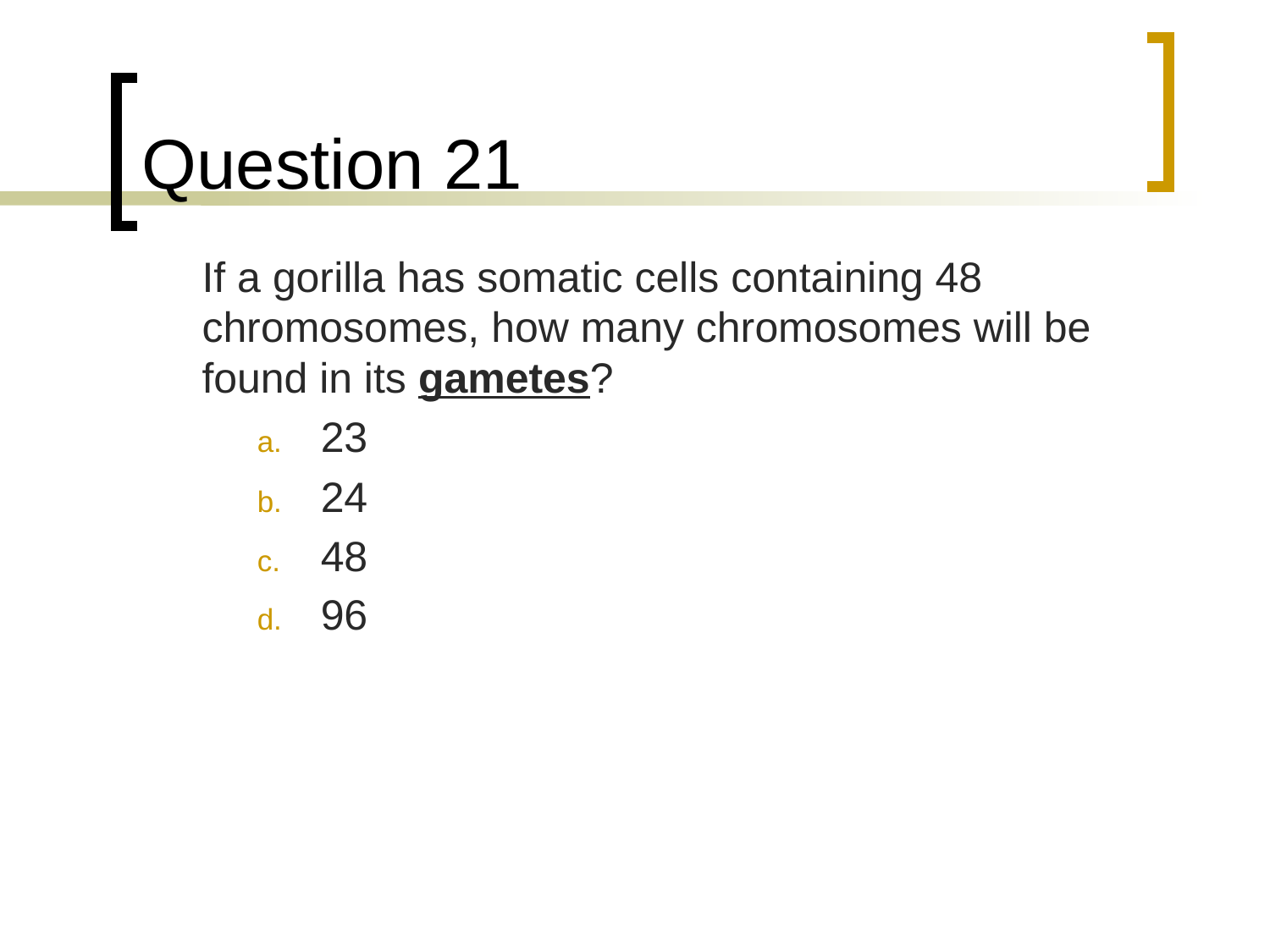

# Question 21
	If a gorilla has somatic cells containing 48 chromosomes, how many chromosomes will be found in its gametes?
23
24
48
96